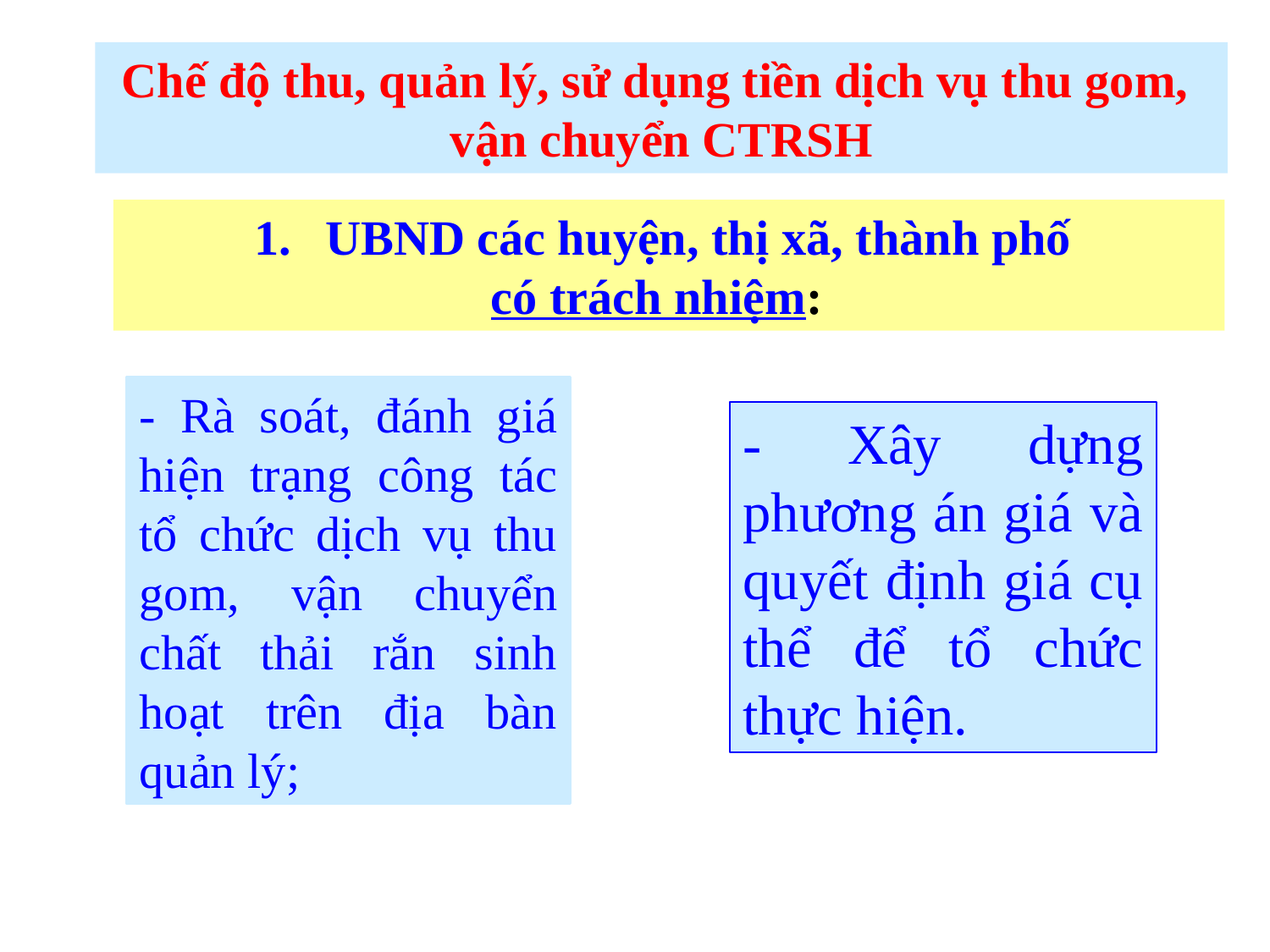

Chế độ thu, quản lý, sử dụng tiền dịch vụ thu gom,
vận chuyển CTRSH
UBND các huyện, thị xã, thành phố
có trách nhiệm:
- Rà soát, đánh giá hiện trạng công tác tổ chức dịch vụ thu gom, vận chuyển chất thải rắn sinh hoạt trên địa bàn quản lý;
- Xây dựng phương án giá và quyết định giá cụ thể để tổ chức thực hiện.